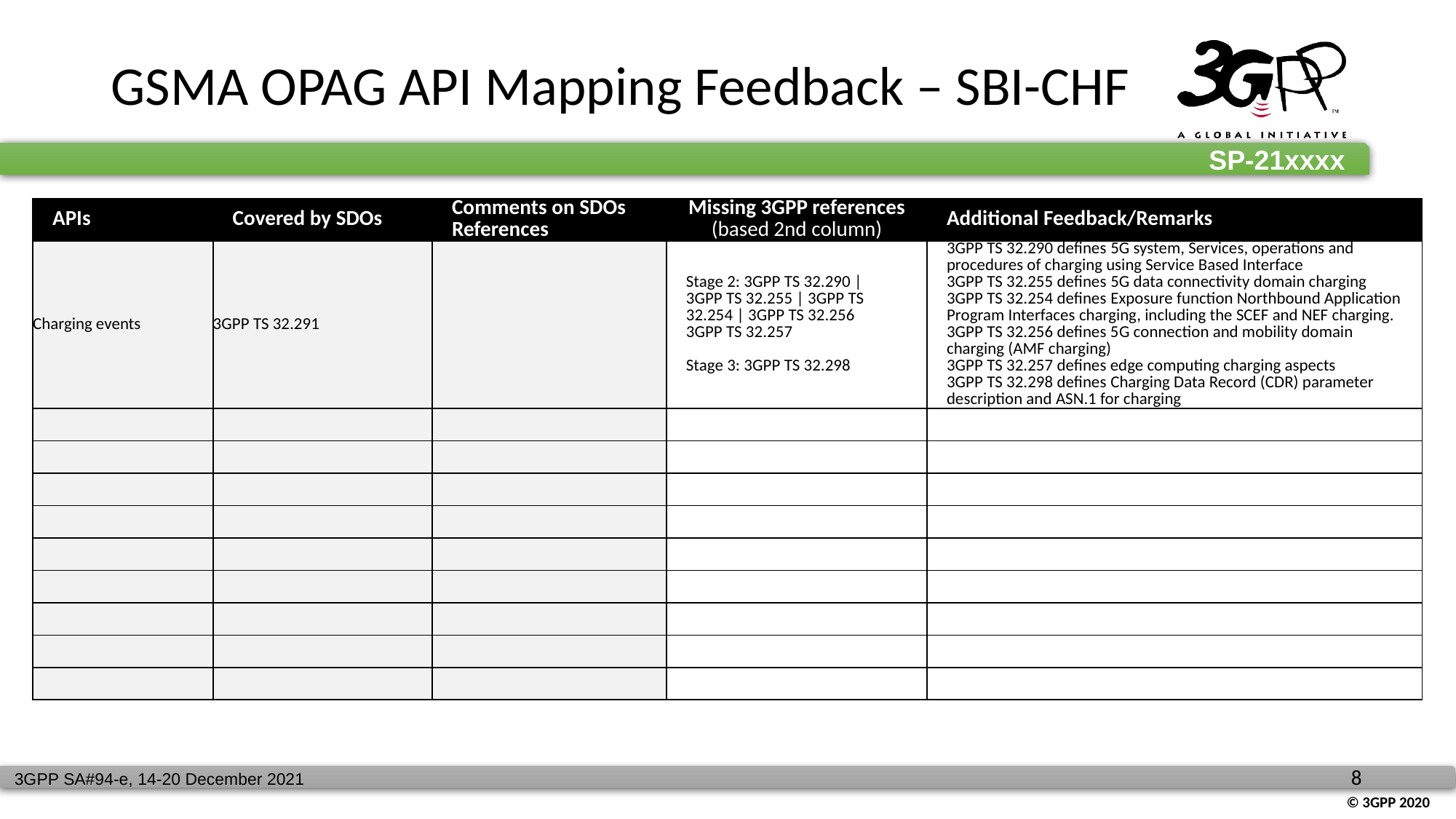

GSMA OPAG API Mapping Feedback – SBI-CHF
| APIs | Covered by SDOs | Comments on SDOs References | Missing 3GPP references (based 2nd column) | Additional Feedback/Remarks |
| --- | --- | --- | --- | --- |
| Charging events | 3GPP TS 32.291 |  | Stage 2: 3GPP TS 32.290 | 3GPP TS 32.255 | 3GPP TS 32.254 | 3GPP TS 32.256 3GPP TS 32.257 Stage 3: 3GPP TS 32.298 | 3GPP TS 32.290 defines 5G system, Services, operations and procedures of charging using Service Based Interface 3GPP TS 32.255 defines 5G data connectivity domain charging 3GPP TS 32.254 defines Exposure function Northbound Application Program Interfaces charging, including the SCEF and NEF charging. 3GPP TS 32.256 defines 5G connection and mobility domain charging (AMF charging) 3GPP TS 32.257 defines edge computing charging aspects 3GPP TS 32.298 defines Charging Data Record (CDR) parameter description and ASN.1 for charging |
|  |  |  |  |  |
|  |  |  |  |  |
|  |  |  |  |  |
|  |  |  |  |  |
|  |  |  |  |  |
|  |  |  |  |  |
|  |  |  |  |  |
|  |  |  |  |  |
|  |  |  |  |  |